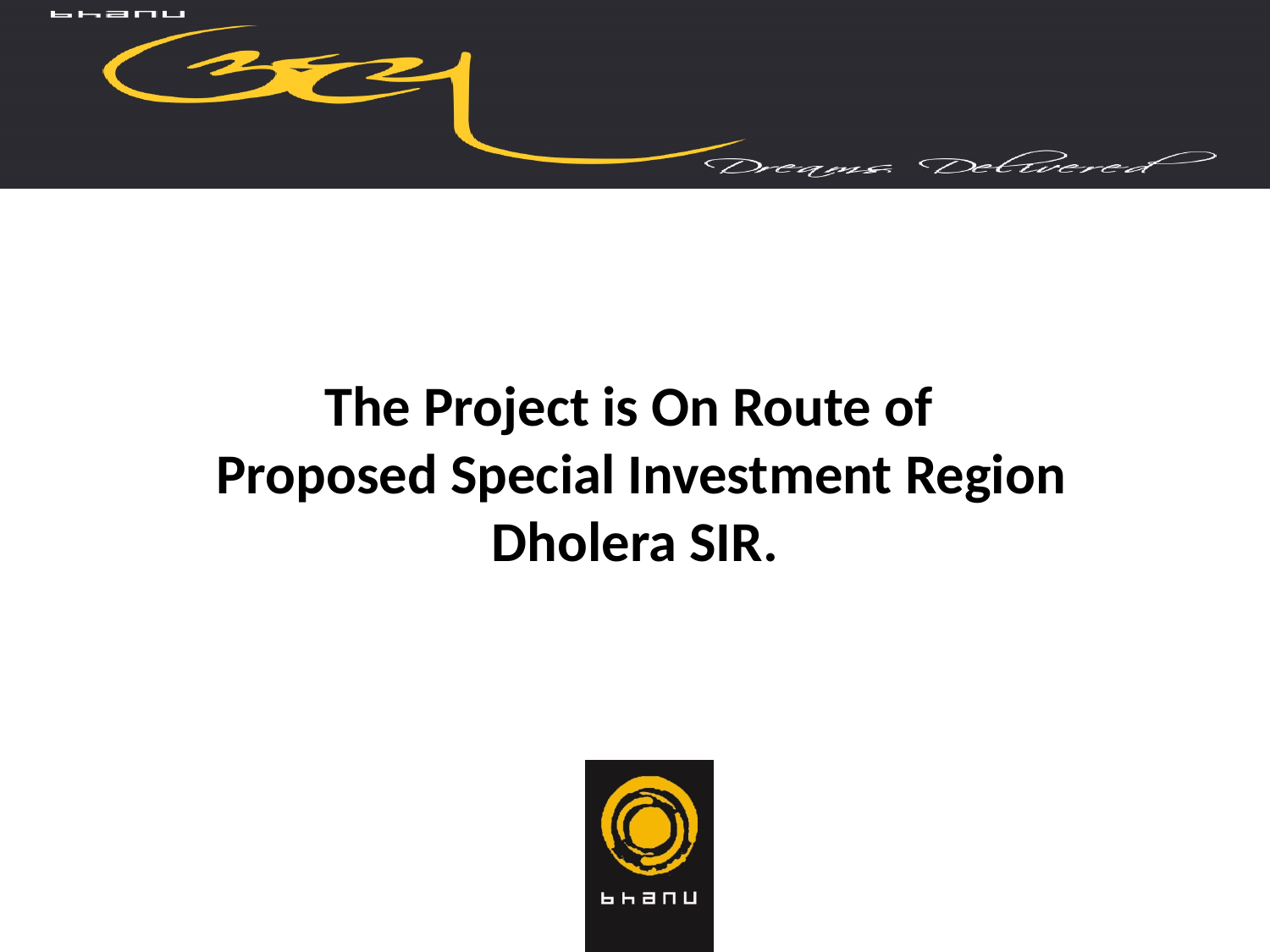

# The Project is On Route of Proposed Special Investment Region Dholera SIR.